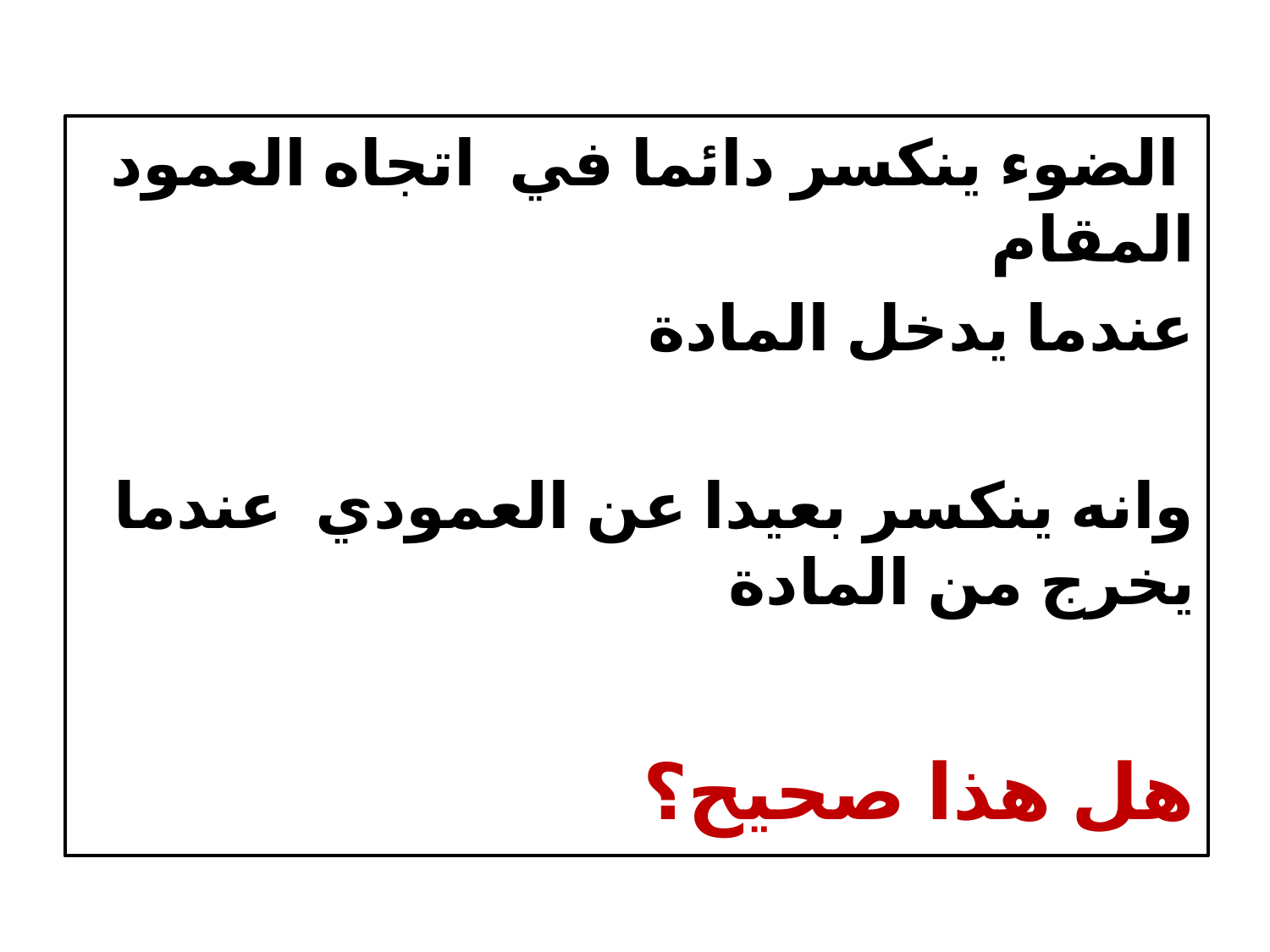

الضوء ينكسر دائما في  اتجاه العمود المقام
عندما يدخل المادة

وانه ينكسر بعيدا عن العمودي  عندما يخرج من المادة

هل هذا صحيح؟